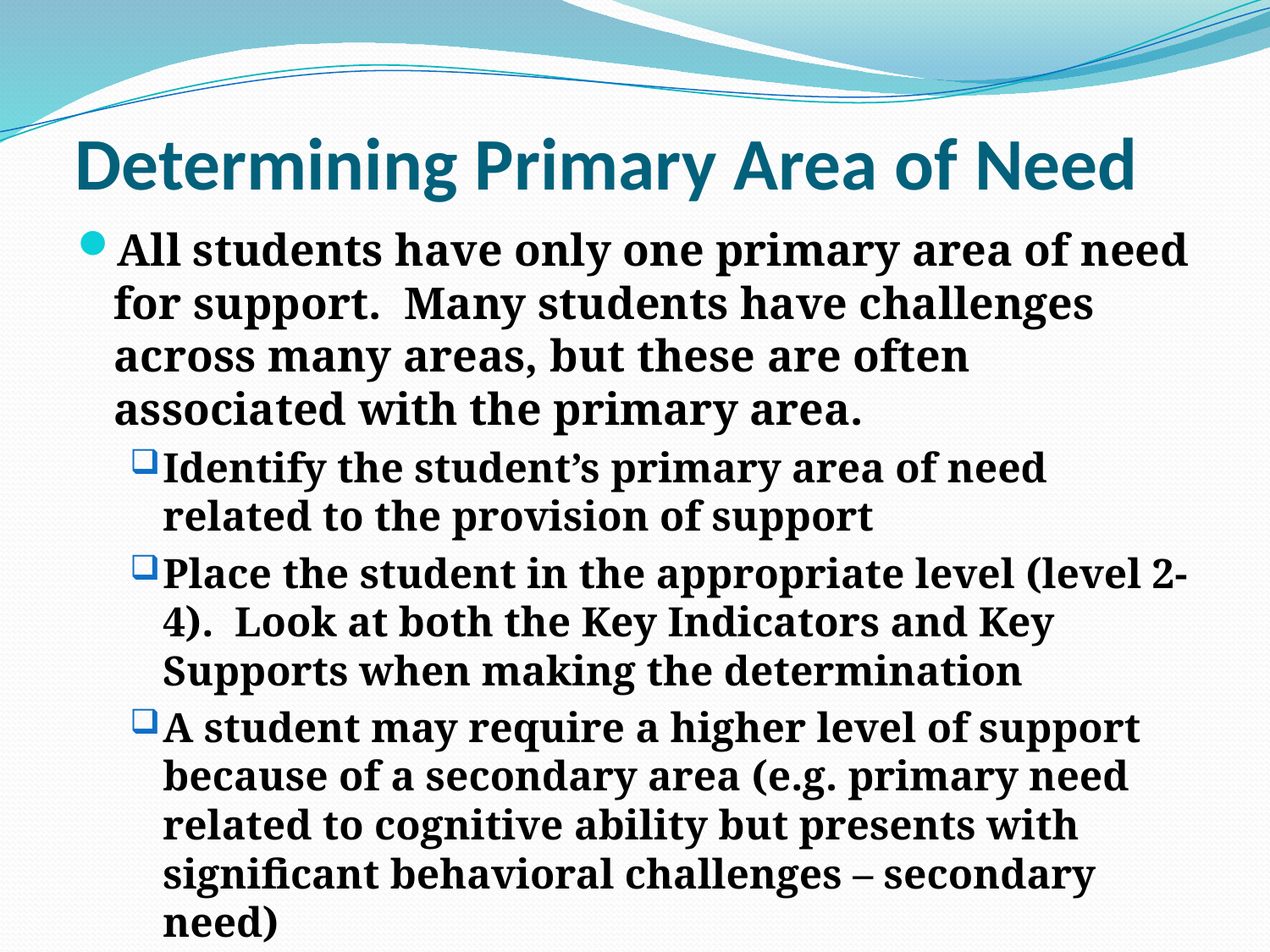

# Determining Primary Area of Need
All students have only one primary area of need for support.  Many students have challenges across many areas, but these are often associated with the primary area.
Identify the student’s primary area of need related to the provision of support
Place the student in the appropriate level (level 2-4).  Look at both the Key Indicators and Key Supports when making the determination
A student may require a higher level of support because of a secondary area (e.g. primary need related to cognitive ability but presents with significant behavioral challenges – secondary need)